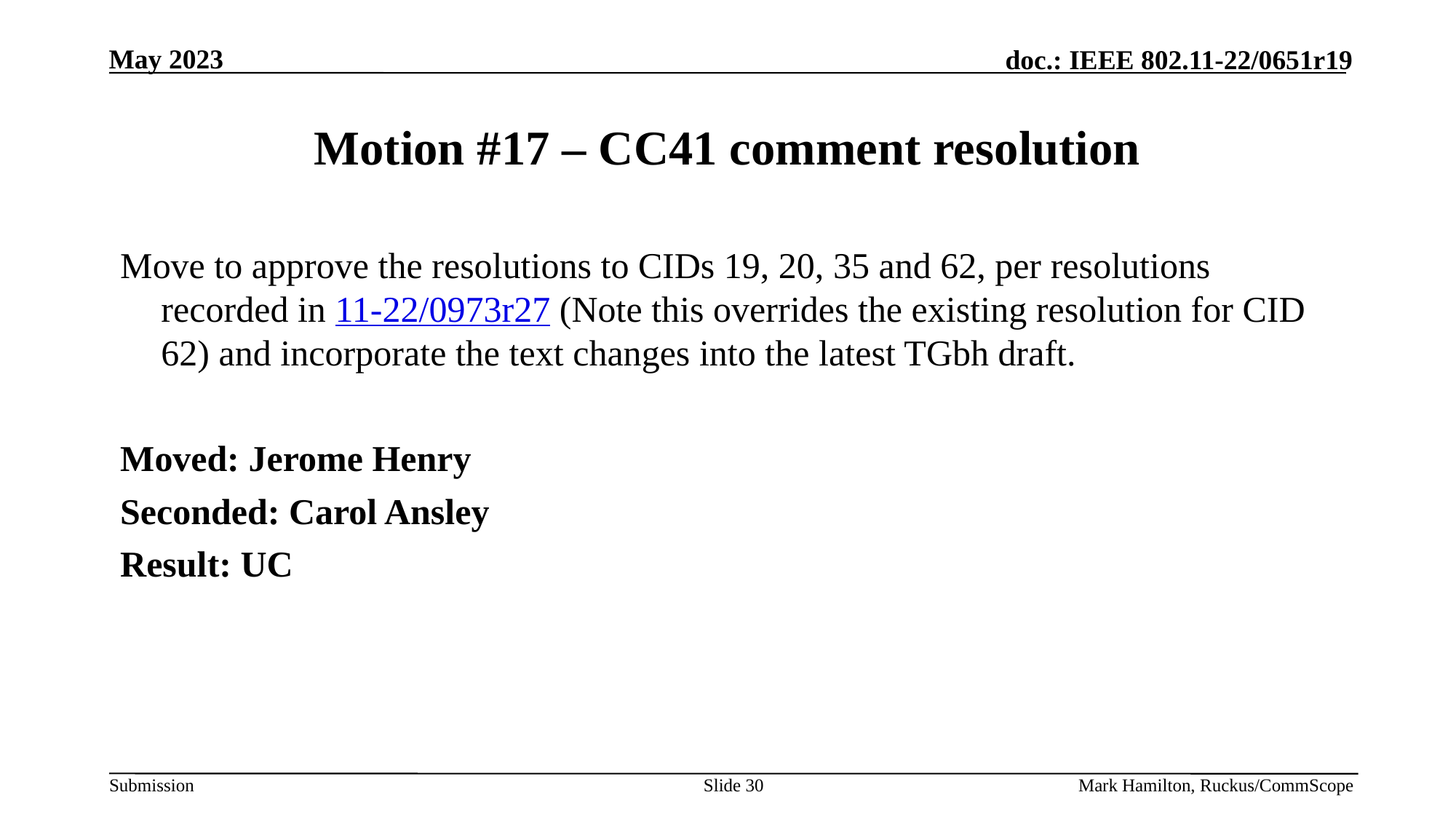

# Motion #17 – CC41 comment resolution
Move to approve the resolutions to CIDs 19, 20, 35 and 62, per resolutions recorded in 11-22/0973r27 (Note this overrides the existing resolution for CID 62) and incorporate the text changes into the latest TGbh draft.

Moved: Jerome Henry
Seconded: Carol Ansley
Result: UC
Slide 30